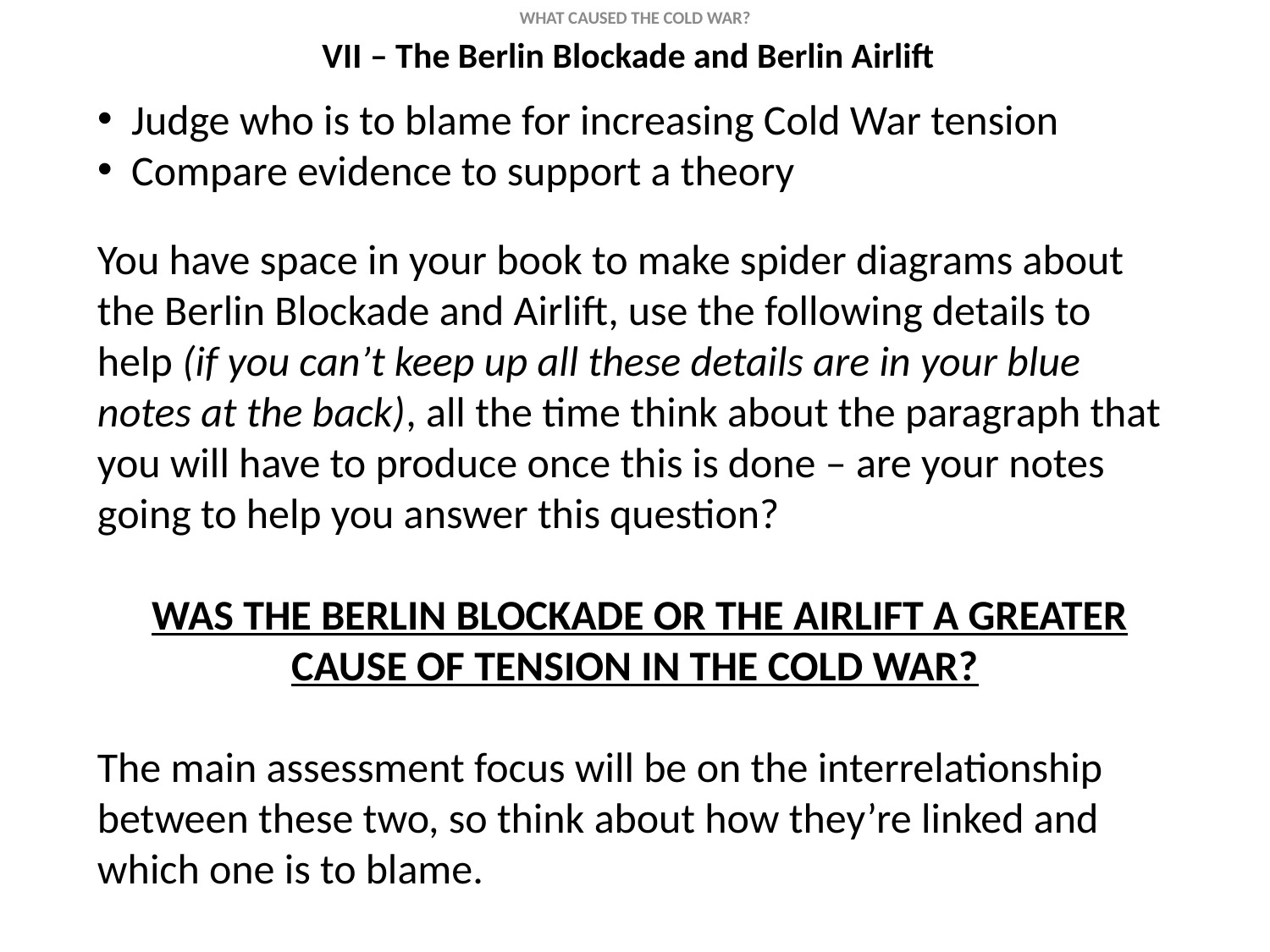

WHAT CAUSED THE COLD WAR?
VII – The Berlin Blockade and Berlin Airlift
  Judge who is to blame for increasing Cold War tension
  Compare evidence to support a theory
You have space in your book to make spider diagrams about the Berlin Blockade and Airlift, use the following details to help (if you can’t keep up all these details are in your blue notes at the back), all the time think about the paragraph that you will have to produce once this is done – are your notes going to help you answer this question?

 WAS THE BERLIN BLOCKADE OR THE AIRLIFT A GREATER CAUSE OF TENSION IN THE COLD WAR?

The main assessment focus will be on the interrelationship between these two, so think about how they’re linked and which one is to blame.